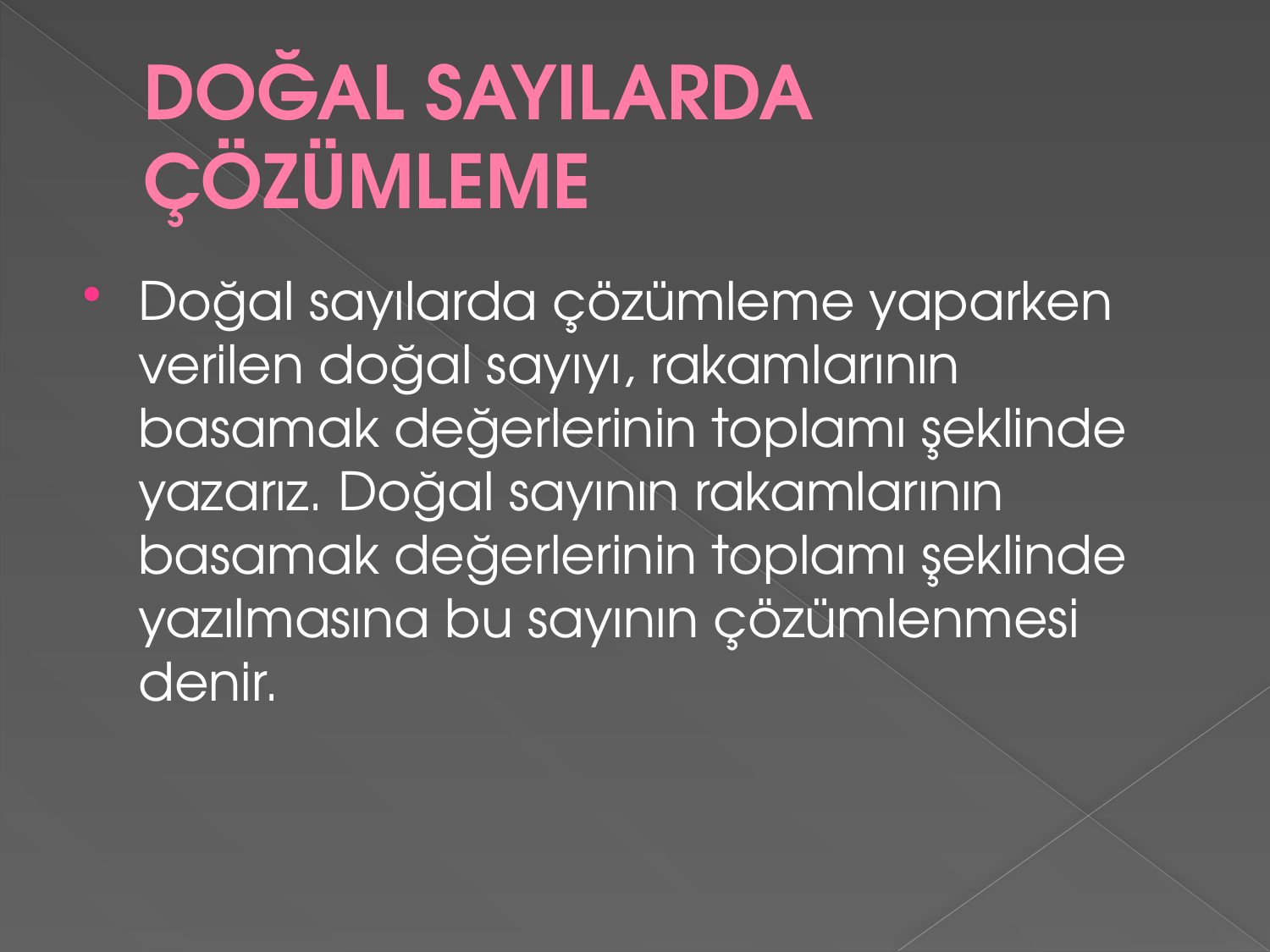

# DOĞAL SAYILARDA ÇÖZÜMLEME
Doğal sayılarda çözümleme yaparken verilen doğal sayıyı, rakamlarının basamak değerlerinin toplamı şeklinde yazarız. Doğal sayının rakamlarının basamak değerlerinin toplamı şeklinde yazılmasına bu sayının çözümlenmesi denir.